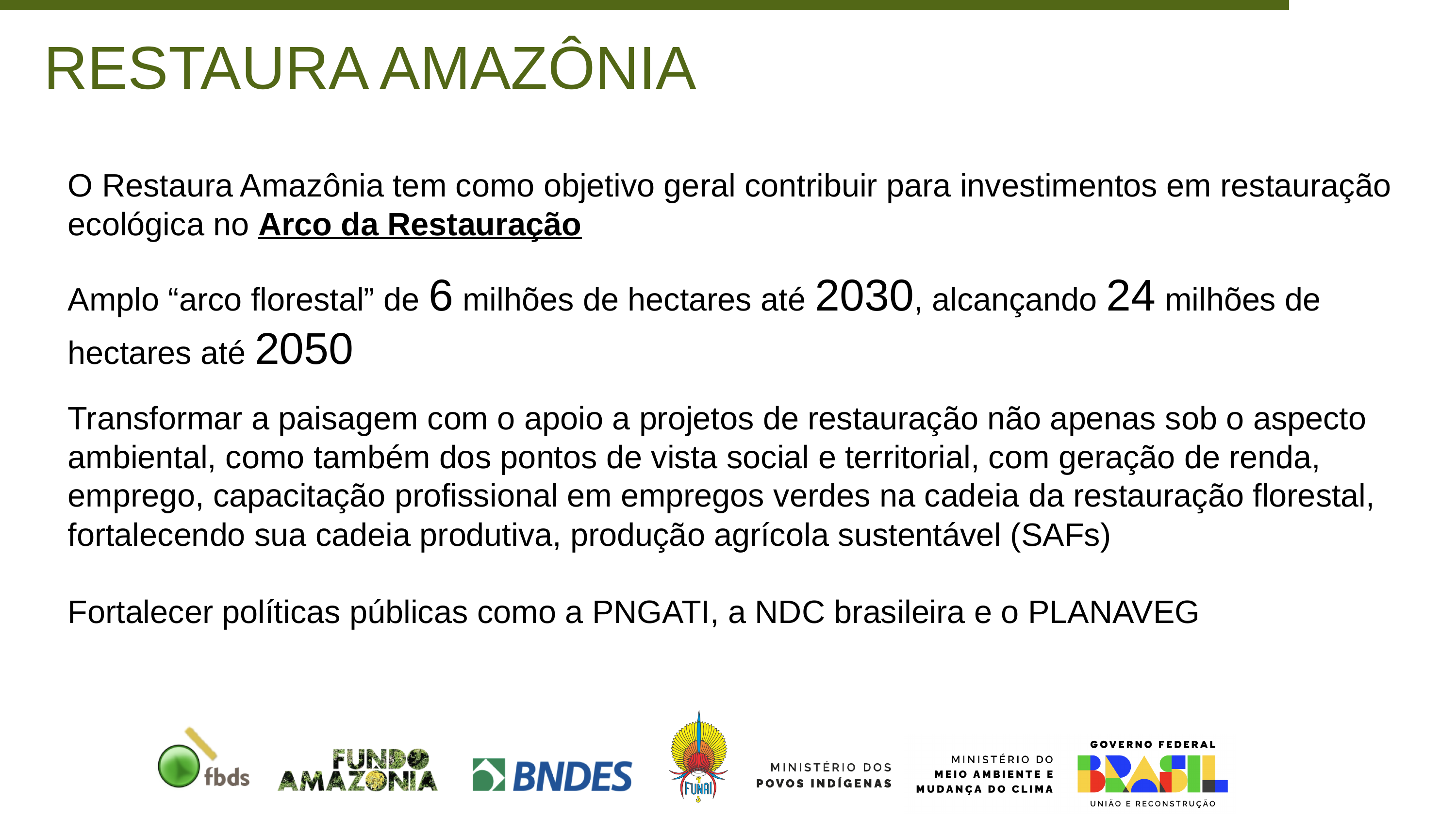

RESTAURA AMAZÔNIA
O Restaura Amazônia tem como objetivo geral contribuir para investimentos em restauração ecológica no Arco da Restauração

Amplo “arco florestal” de 6 milhões de hectares até 2030, alcançando 24 milhões de hectares até 2050

Transformar a paisagem com o apoio a projetos de restauração não apenas sob o aspecto ambiental, como também dos pontos de vista social e territorial, com geração de renda, emprego, capacitação profissional em empregos verdes na cadeia da restauração florestal, fortalecendo sua cadeia produtiva, produção agrícola sustentável (SAFs)

Fortalecer políticas públicas como a PNGATI, a NDC brasileira e o PLANAVEG